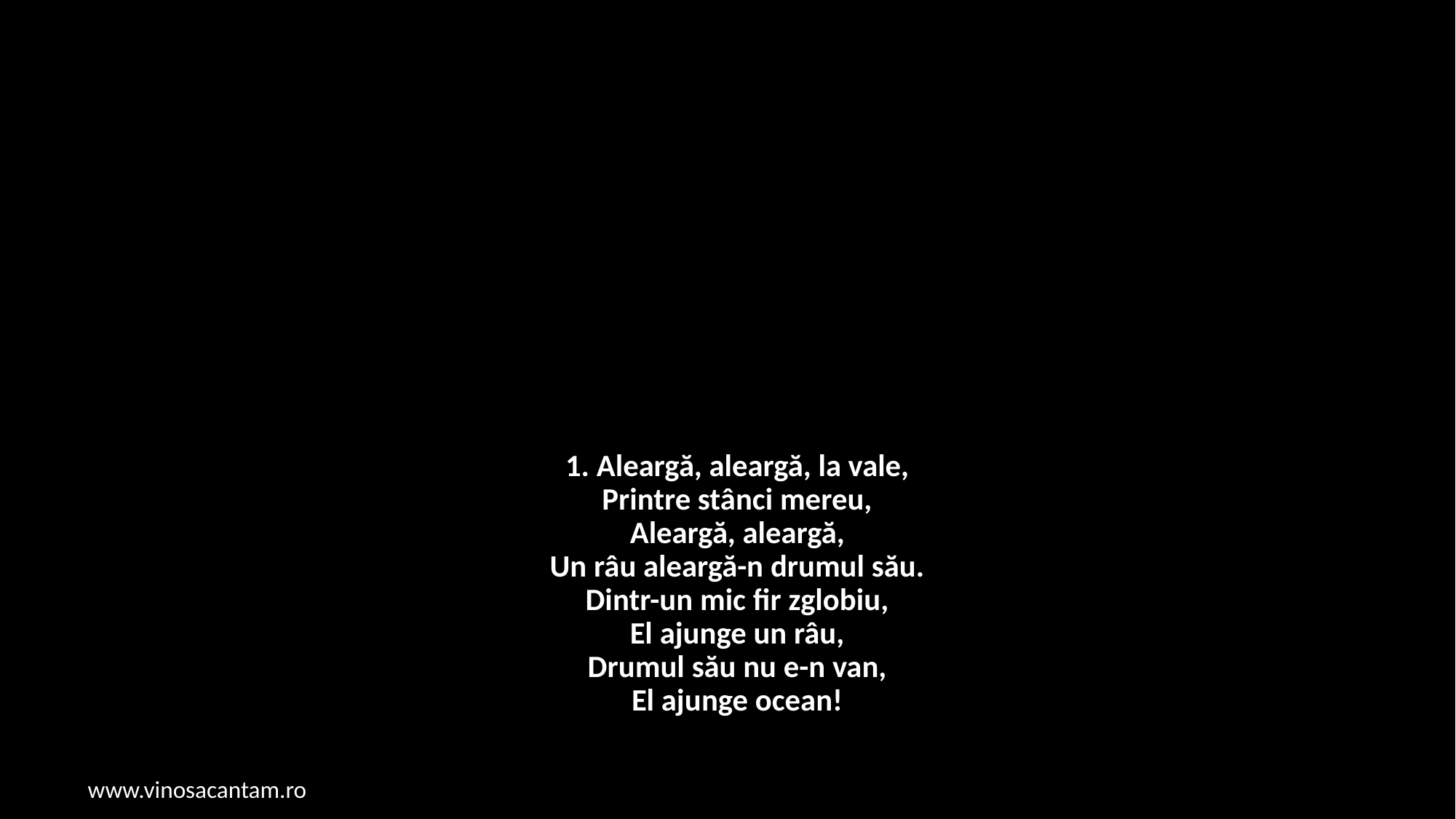

# 1. Aleargă, aleargă, la vale, Printre stânci mereu, Aleargă, aleargă, Un râu aleargă-n drumul său. Dintr-un mic fir zglobiu, El ajunge un râu, Drumul său nu e-n van, El ajunge ocean!
www.vinosacantam.ro